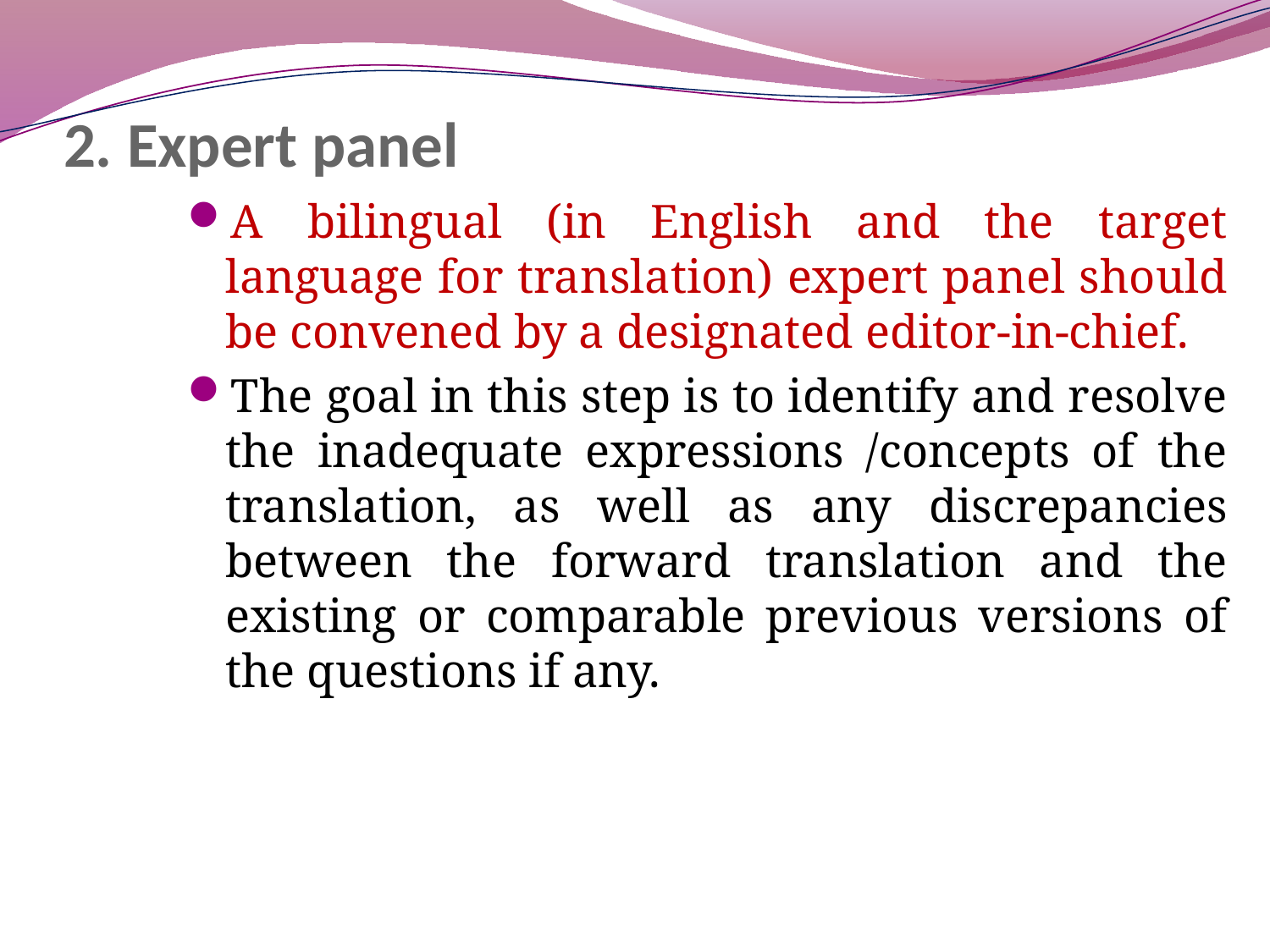

# 2. Expert panel
A bilingual (in English and the target language for translation) expert panel should be convened by a designated editor-in-chief.
The goal in this step is to identify and resolve the inadequate expressions /concepts of the translation, as well as any discrepancies between the forward translation and the existing or comparable previous versions of the questions if any.